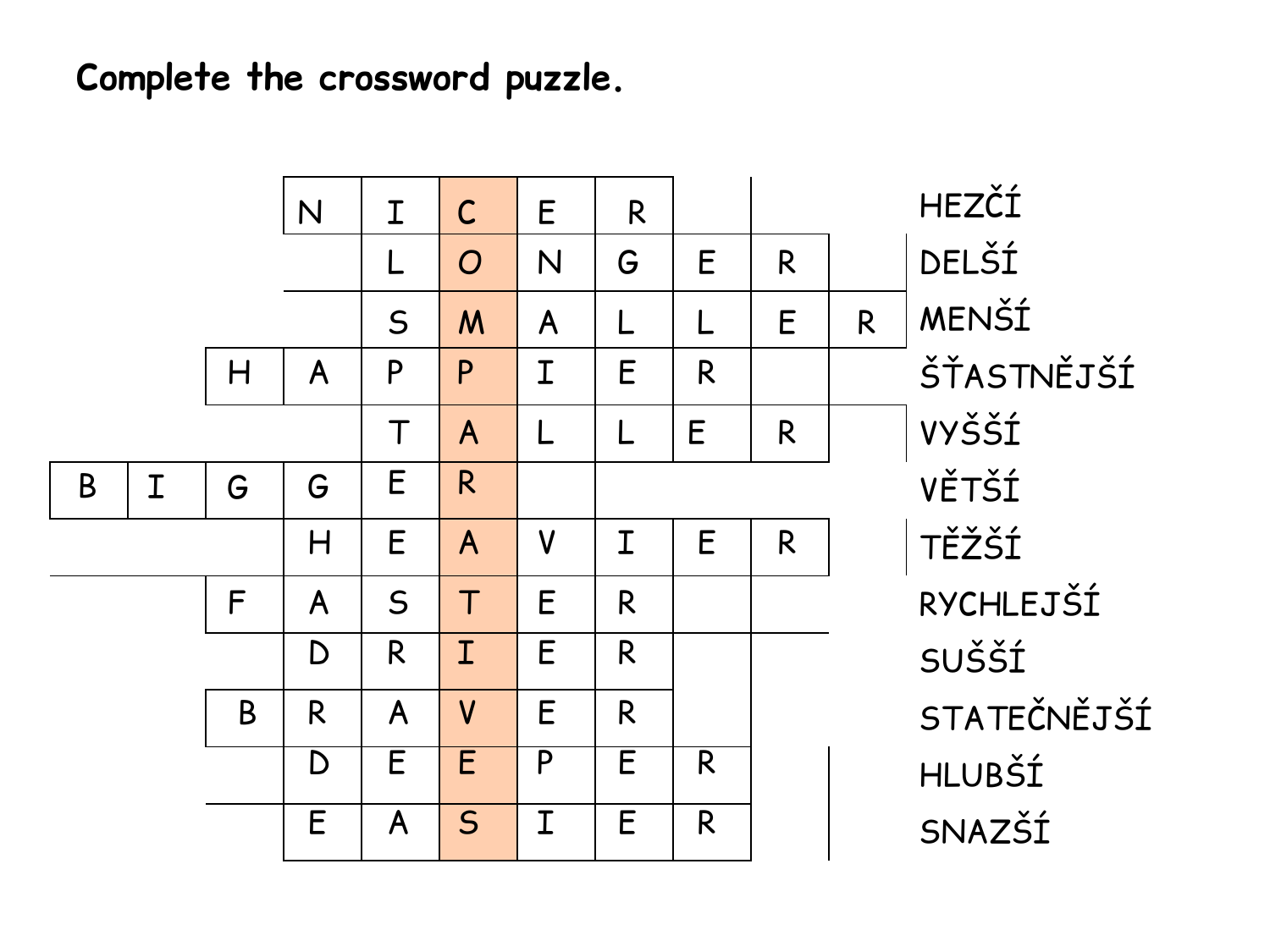

# Complete the crossword puzzle.
|  |  |  |  |  |  |  |  |  |  |  | HEZČÍ |
| --- | --- | --- | --- | --- | --- | --- | --- | --- | --- | --- | --- |
|  |  |  |  |  |  |  |  |  |  |  | DELŠÍ |
|  |  |  |  |  |  |  |  |  |  |  | MENŠÍ |
|  |  |  |  |  |  |  |  |  |  |  | ŠŤASTNĚJŠÍ |
|  |  |  |  |  |  |  |  |  |  |  | VYŠŠÍ |
|  |  |  |  |  |  |  |  |  |  |  | VĚTŠÍ |
|  |  |  |  |  |  |  |  |  |  |  | TĚŽŠÍ |
|  |  |  |  |  |  |  |  |  |  |  | RYCHLEJŠÍ |
|  |  |  |  |  |  |  |  |  |  |  | SUŠŠÍ |
|  |  |  |  |  |  |  |  |  |  |  | STATEČNĚJŠÍ |
|  |  |  |  |  |  |  |  |  |  |  | HLUBŠÍ |
|  |  |  |  |  |  |  |  |  |  |  | SNAZŠÍ |
N

I
C
E
R
L
O
N
G
E
R
S
M
A
L
L
E
R
H
A
P
P
I
E
R
T
A
L
L
E
R
E
R
B
I
G
G
H
E
A
V
I
E
R
F
A
S
T
E
R
D
R
I
E
R
B
R
A
V
E
R
D
E
E
P
E
R
E
A
S
I
E
R